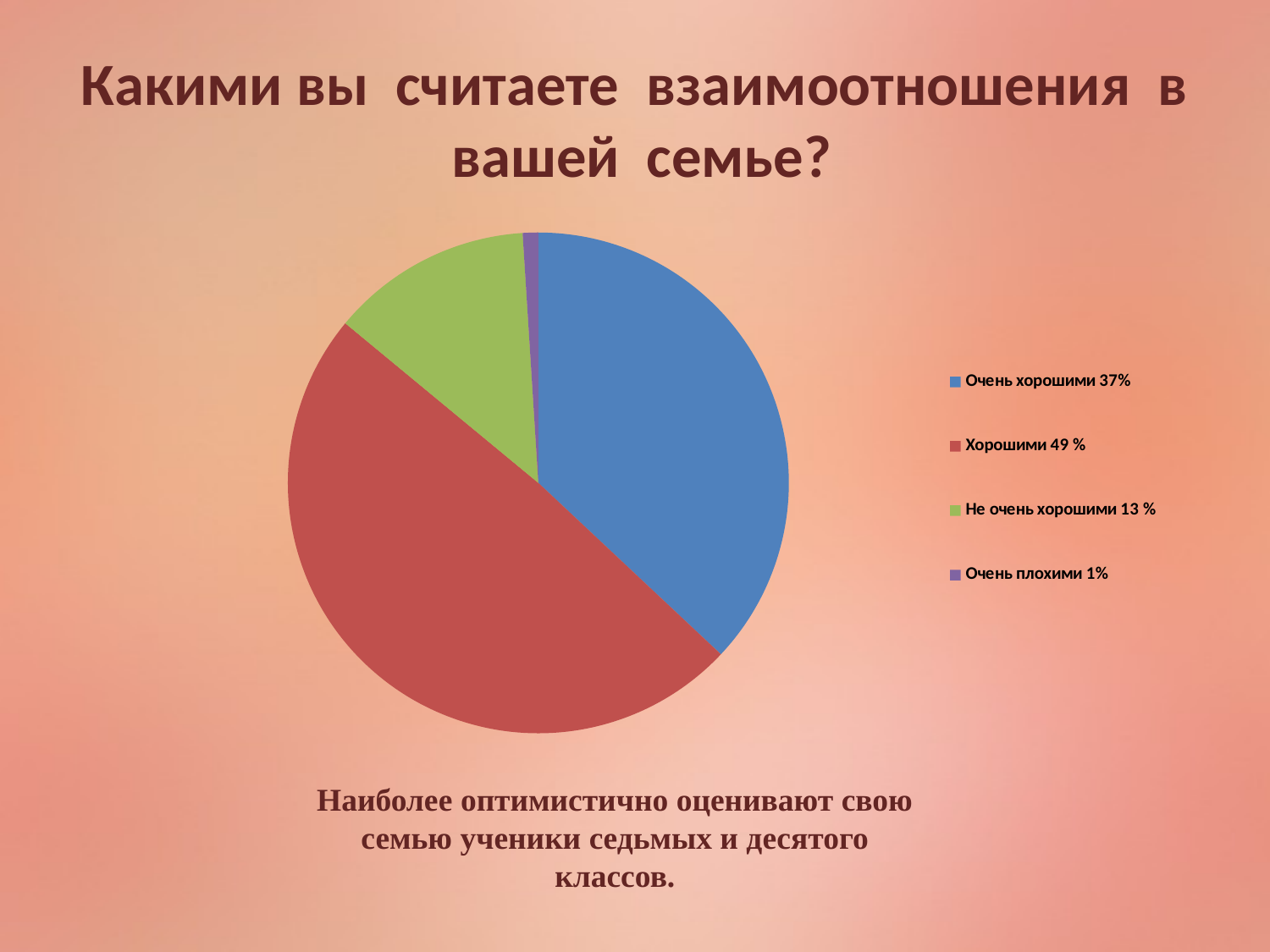

# Какими вы  считаете  взаимоотношения  в  вашей  семье?

### Chart

| Category | Столбец1 |
|---|---|
| Очень хорошими 37% | 0.37000000000000033 |
| Хорошими 49 % | 0.4900000000000003 |
| Не очень хорошими 13 % | 0.13 |
| Очень плохими 1% | 0.010000000000000012 |
Наиболее оптимистично оценивают свою семью ученики седьмых и десятого классов.